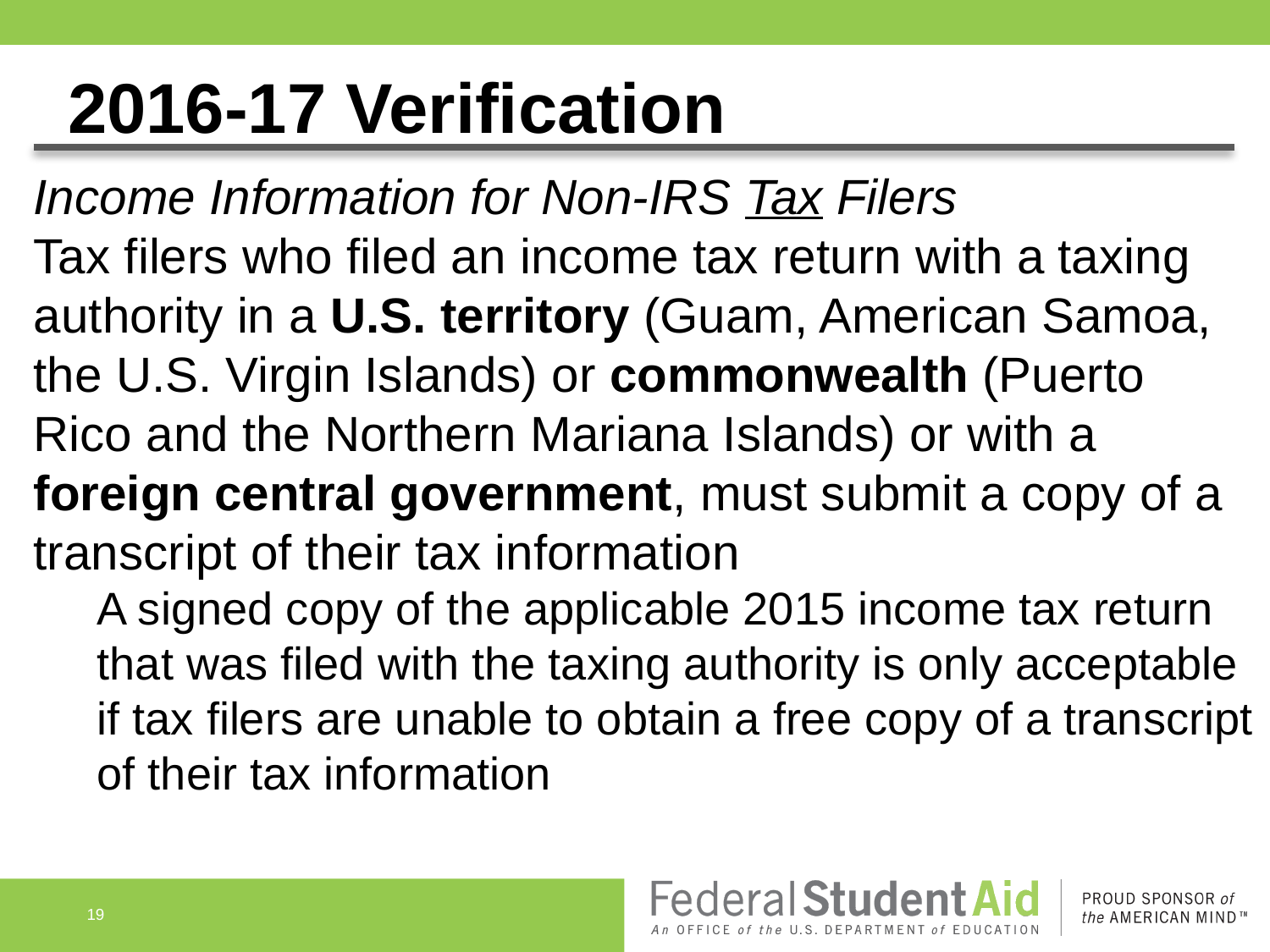

# 2016-17 Verification
Income Information for Non-IRS Tax Filers
Tax filers who filed an income tax return with a taxing authority in a U.S. territory (Guam, American Samoa, the U.S. Virgin Islands) or commonwealth (Puerto Rico and the Northern Mariana Islands) or with a foreign central government, must submit a copy of a transcript of their tax information
A signed copy of the applicable 2015 income tax return that was filed with the taxing authority is only acceptable if tax filers are unable to obtain a free copy of a transcript of their tax information
19